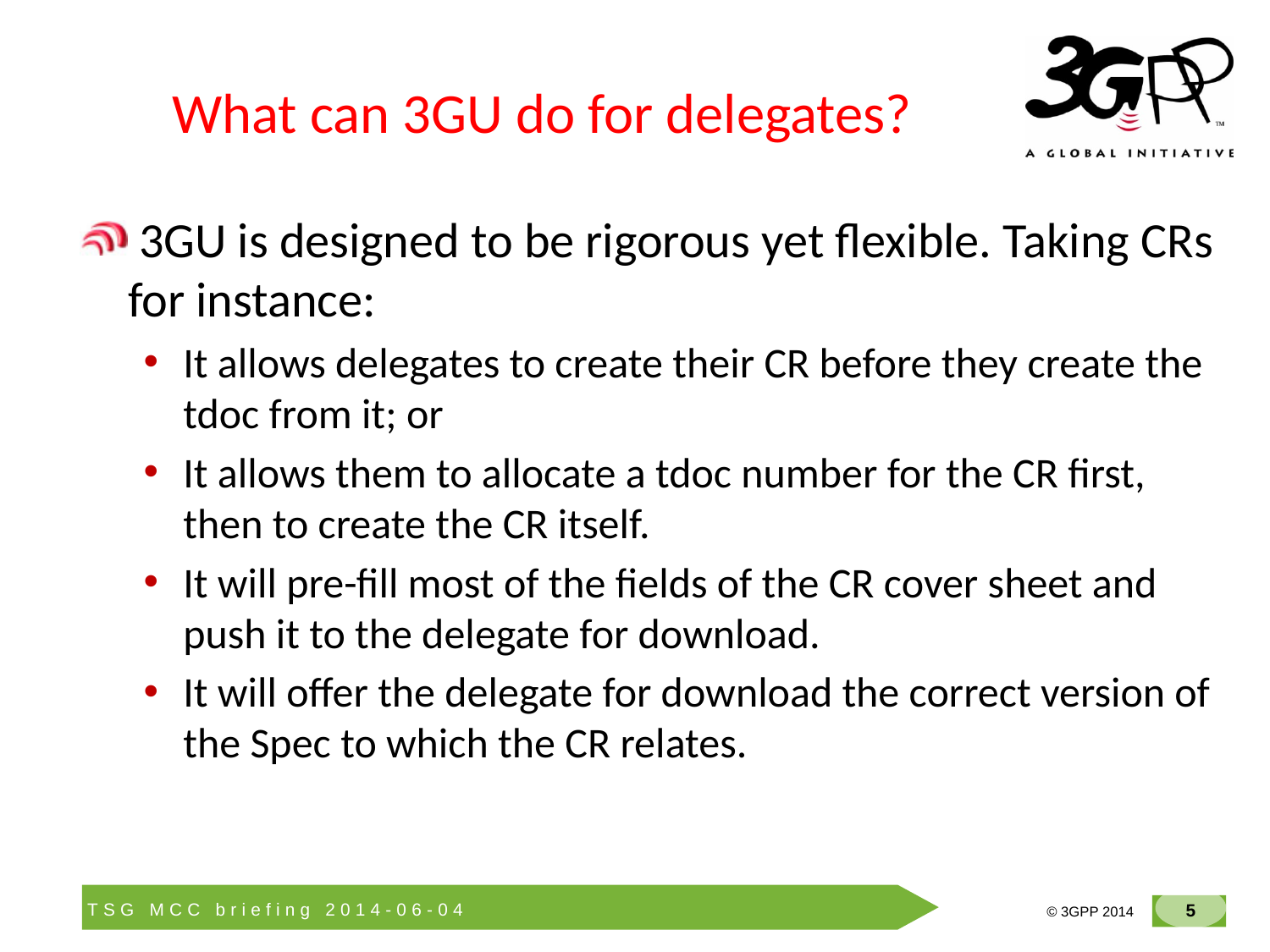

# What can 3GU do for delegates?
 3GU is designed to be rigorous yet flexible. Taking CRs for instance:
It allows delegates to create their CR before they create the tdoc from it; or
It allows them to allocate a tdoc number for the CR first, then to create the CR itself.
It will pre-fill most of the fields of the CR cover sheet and push it to the delegate for download.
It will offer the delegate for download the correct version of the Spec to which the CR relates.